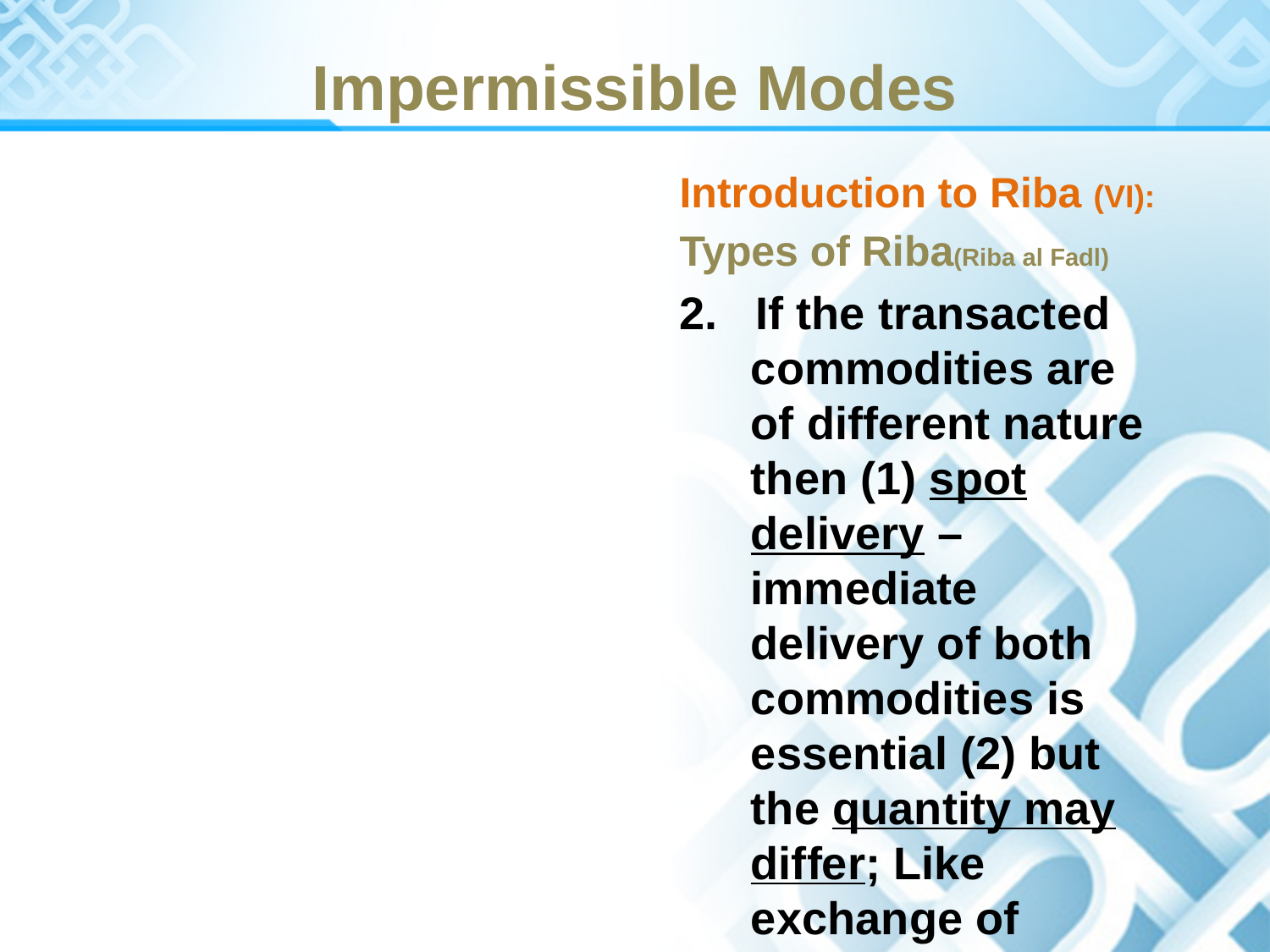

Impermissible Modes
Introduction to Riba (VI):
Types of Riba(Riba al Fadl)
2.   If the transacted commodities are of different nature then (1) spot delivery – immediate delivery of both commodities is essential (2) but the quantity may differ; Like exchange of wheat with barley;